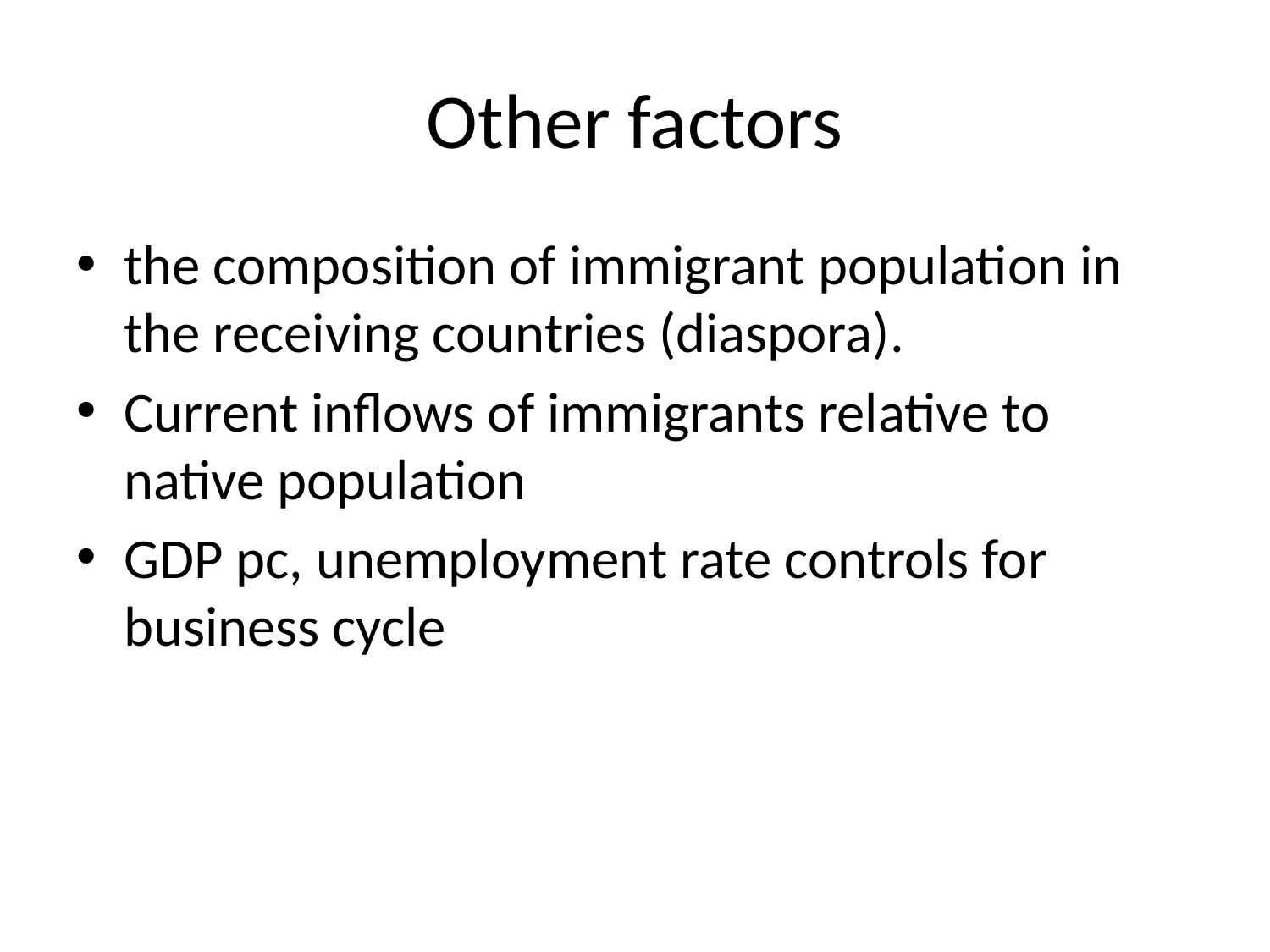

# Other factors
the composition of immigrant population in the receiving countries (diaspora).
Current inflows of immigrants relative to native population
GDP pc, unemployment rate controls for business cycle